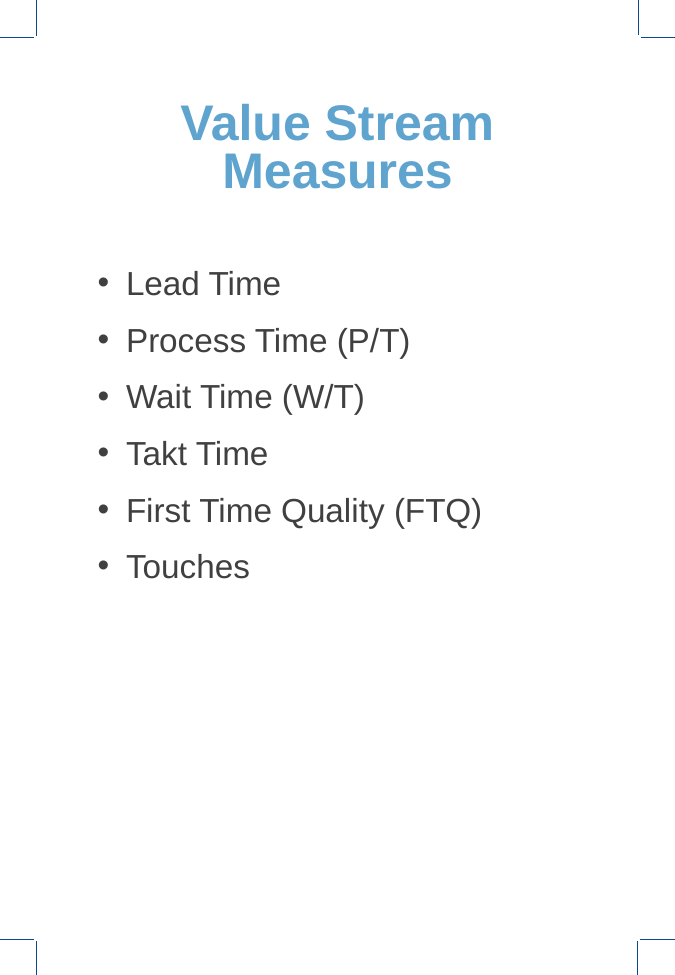

# Value Stream Measures
Lead Time
Process Time (P/T)
Wait Time (W/T)
Takt Time
First Time Quality (FTQ)
Touches